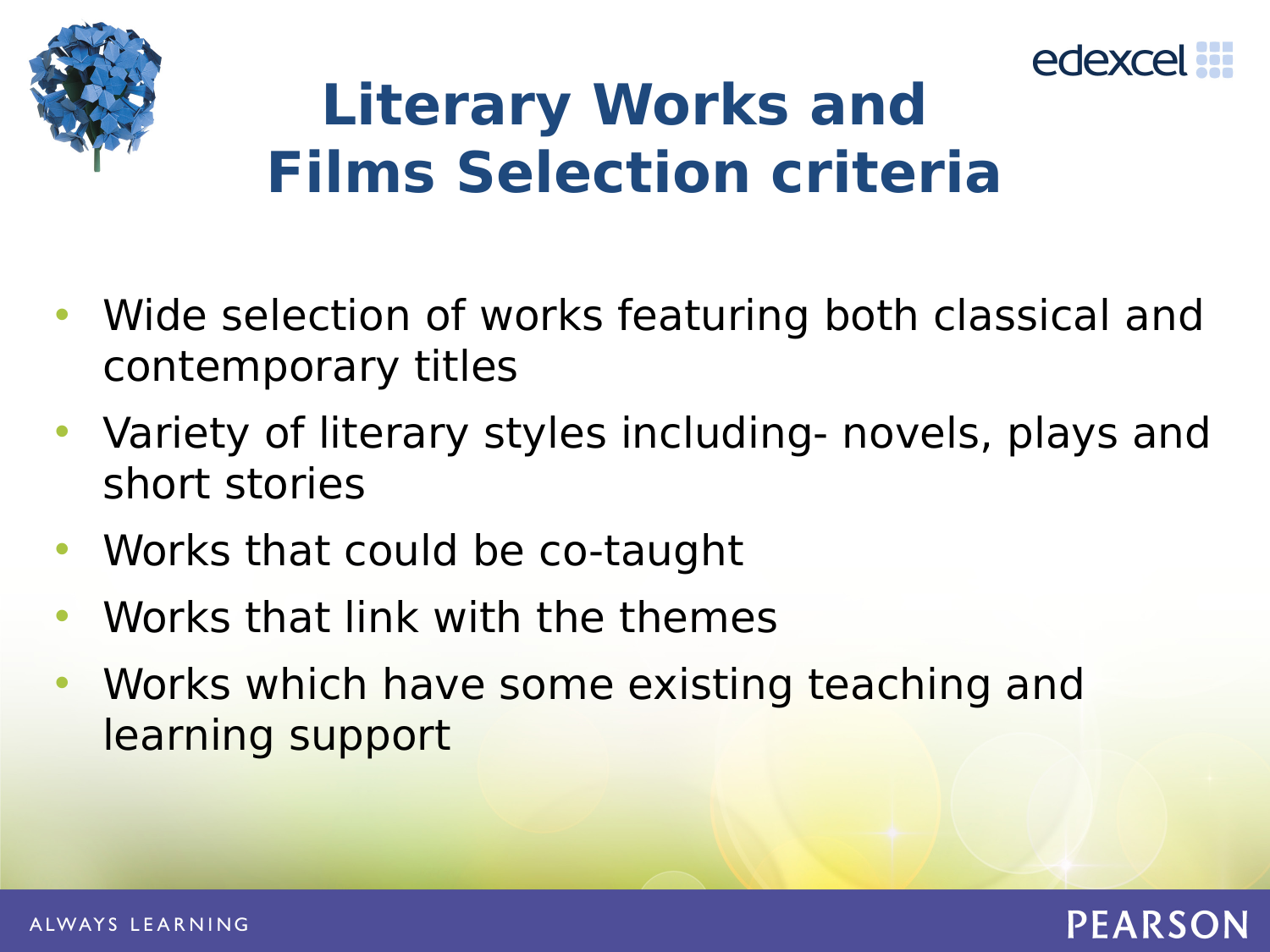

# Literary Works and Films Selection criteria
Wide selection of works featuring both classical and contemporary titles
Variety of literary styles including- novels, plays and short stories
Works that could be co-taught
Works that link with the themes
Works which have some existing teaching and learning support